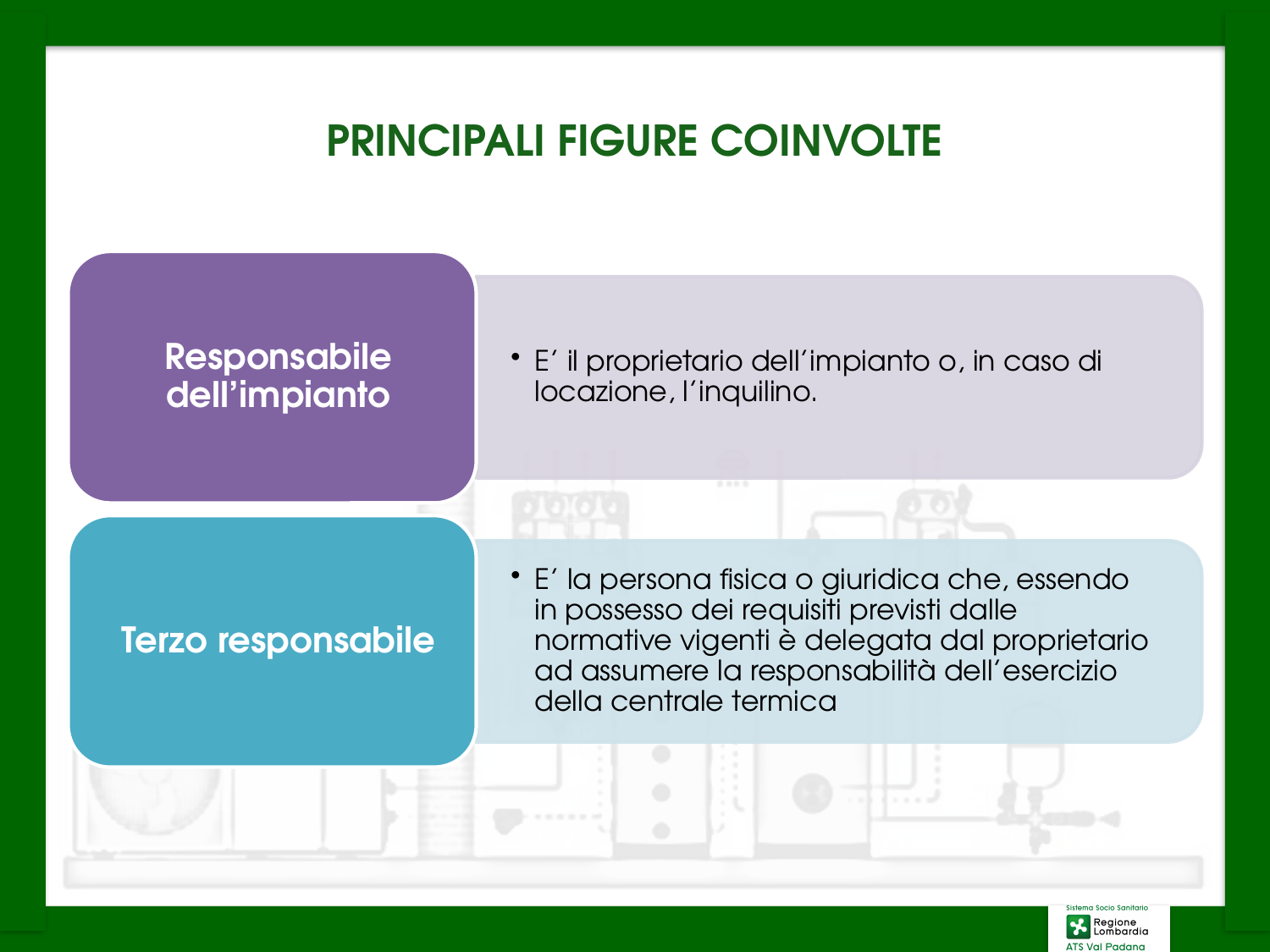

PRINCIPALI FIGURE COINVOLTE
E’ il proprietario dell’impianto o, in caso di locazione, l’inquilino.
Responsabile dell’impianto
E’ la persona fisica o giuridica che, essendo in possesso dei requisiti previsti dalle normative vigenti è delegata dal proprietario ad assumere la responsabilità dell’esercizio della centrale termica
Terzo responsabile